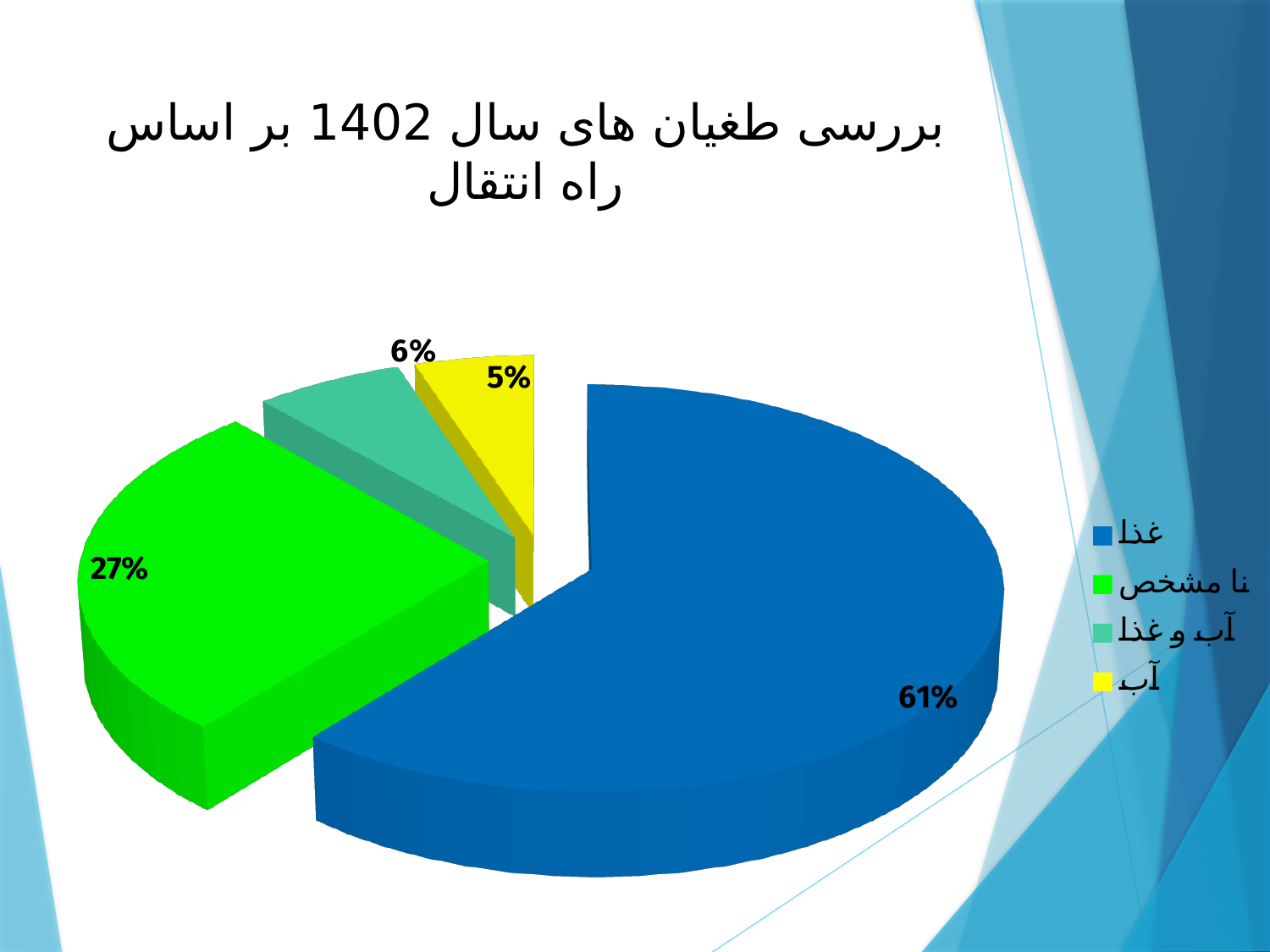

# بررسی طغیان های سال 1402 بر اساس راه انتقال

[unsupported chart]